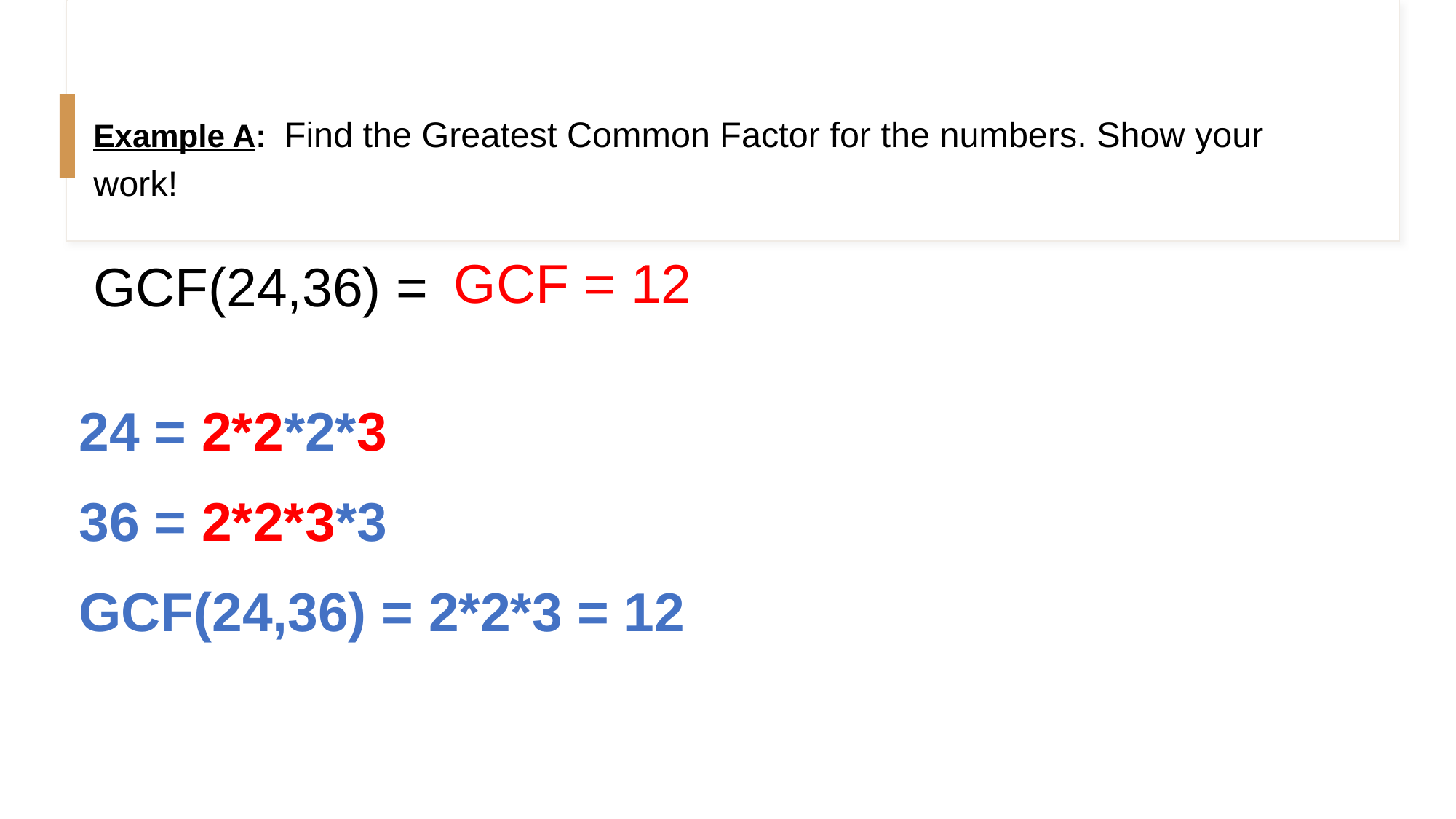

# Example A:  Find the Greatest Common Factor for the numbers. Show your work!
GCF(24,36) =

GCF = 12
24 = 2*2*2*3
36 = 2*2*3*3
GCF(24,36) = 2*2*3 = 12